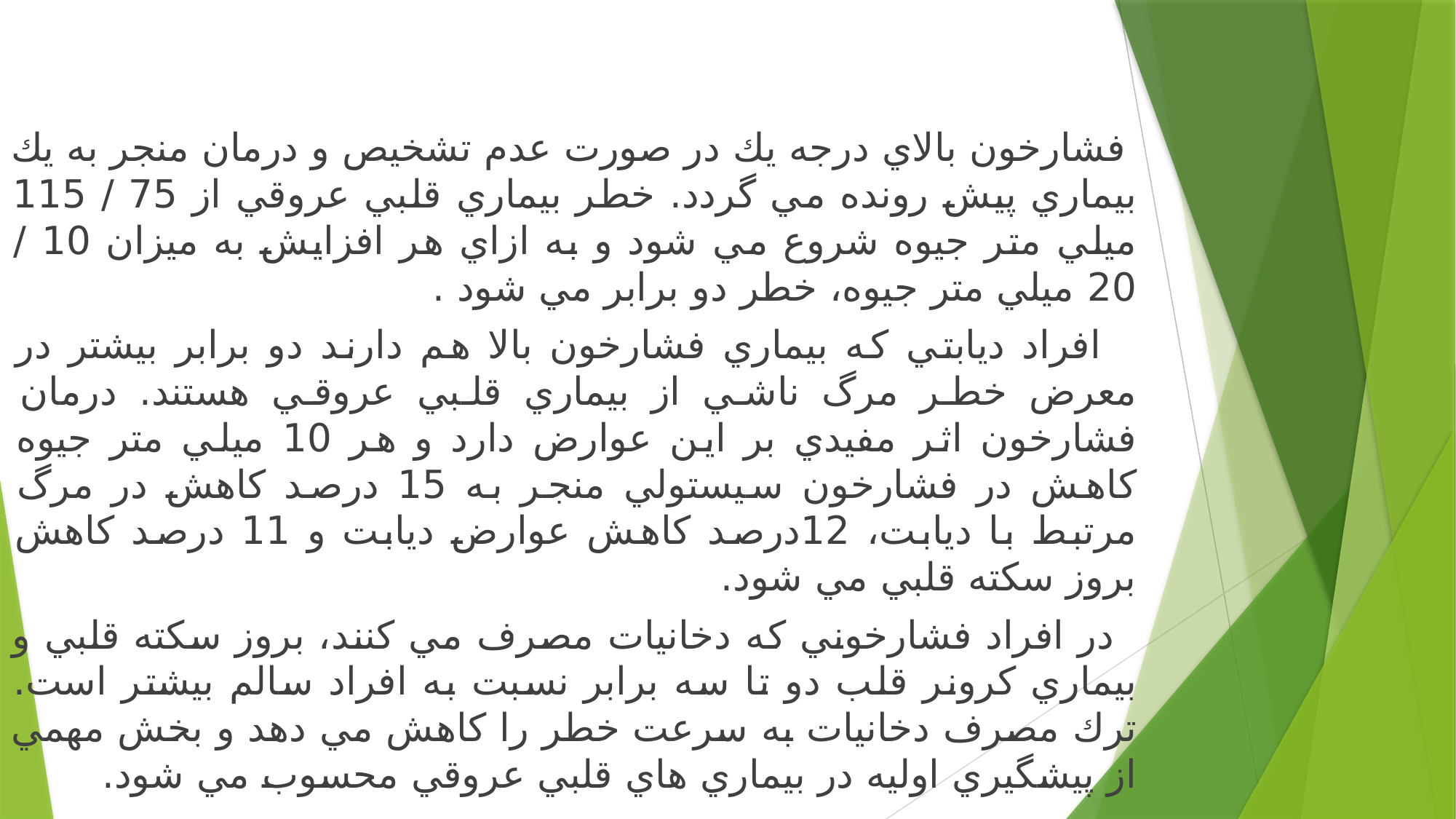

فشارخون بالاي درجه يك در صورت عدم تشخيص و درمان منجر به يك بيماري پيش رونده مي گردد. خطر بيماري قلبي عروقي از 75 / 115 ميلي متر جيوه شروع مي شود و به ازاي هر افزايش به ميزان 10 / 20 ميلي متر جيوه، خطر دو برابر مي شود .
    افراد ديابتي كه بيماري فشارخون بالا هم دارند دو برابر بيشتر در معرض خطر مرگ ناشي از بيماري قلبي عروقي هستند. درمان فشارخون اثر مفيدي بر اين عوارض دارد و هر 10 ميلي متر جيوه كاهش در فشارخون سيستولي منجر به 15 درصد كاهش در مرگ مرتبط با ديابت، 12درصد كاهش عوارض ديابت و 11 درصد كاهش بروز سكته قلبي مي شود.
    در افراد فشارخوني كه دخانيات مصرف مي كنند، بروز سكته قلبي و بيماري كرونر قلب دو تا سه برابر نسبت به افراد سالم بيشتر است. ترك مصرف دخانيات به سرعت خطر را كاهش مي دهد و بخش مهمي از پيشگيري اوليه در بيماري هاي قلبي عروقي محسوب مي شود.